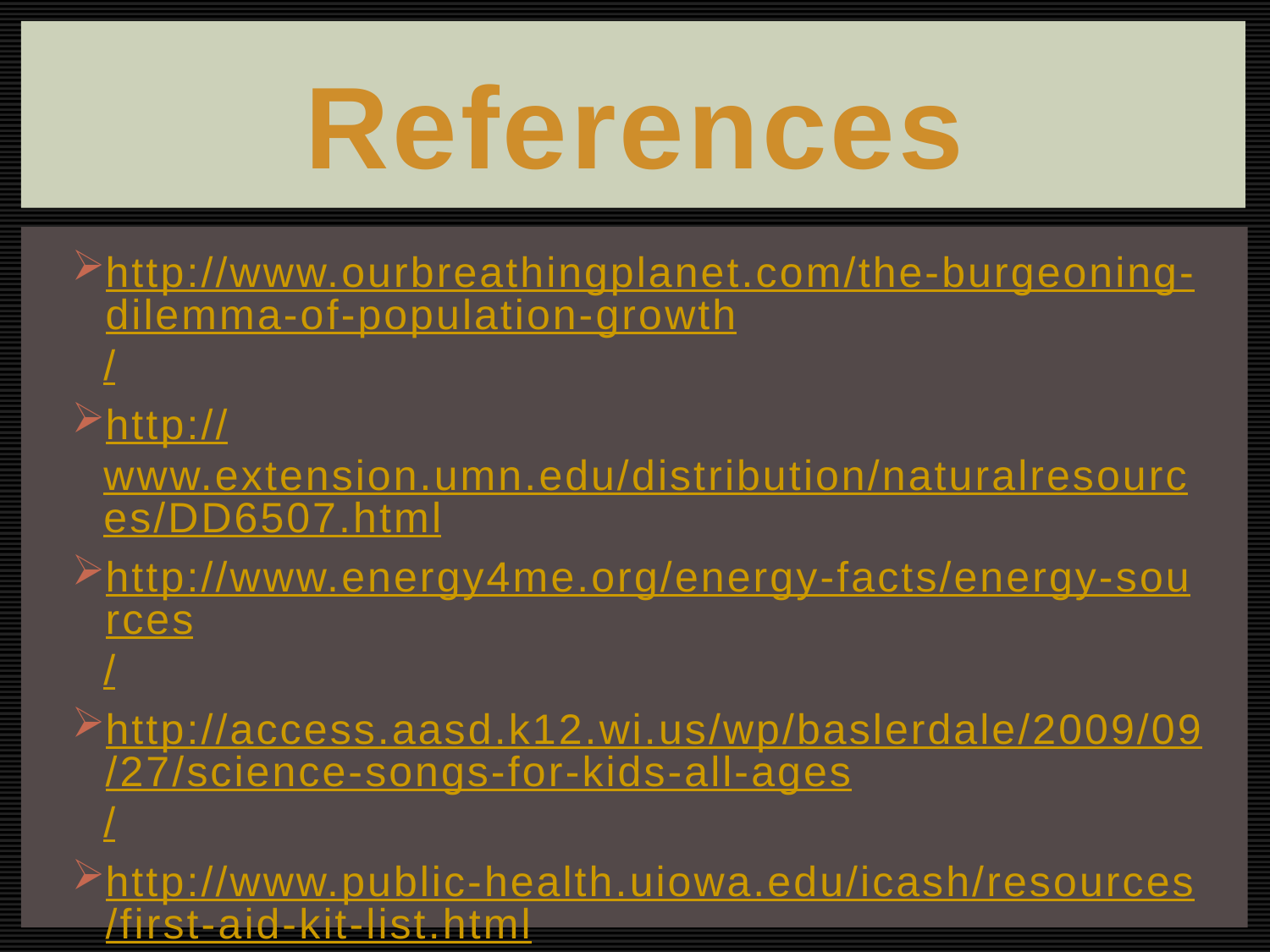

# References
http://www.ourbreathingplanet.com/the-burgeoning-dilemma-of-population-growth/
http://www.extension.umn.edu/distribution/naturalresources/DD6507.html
http://www.energy4me.org/energy-facts/energy-sources/
http://access.aasd.k12.wi.us/wp/baslerdale/2009/09/27/science-songs-for-kids-all-ages/
http://www.public-health.uiowa.edu/icash/resources/first-aid-kit-list.html